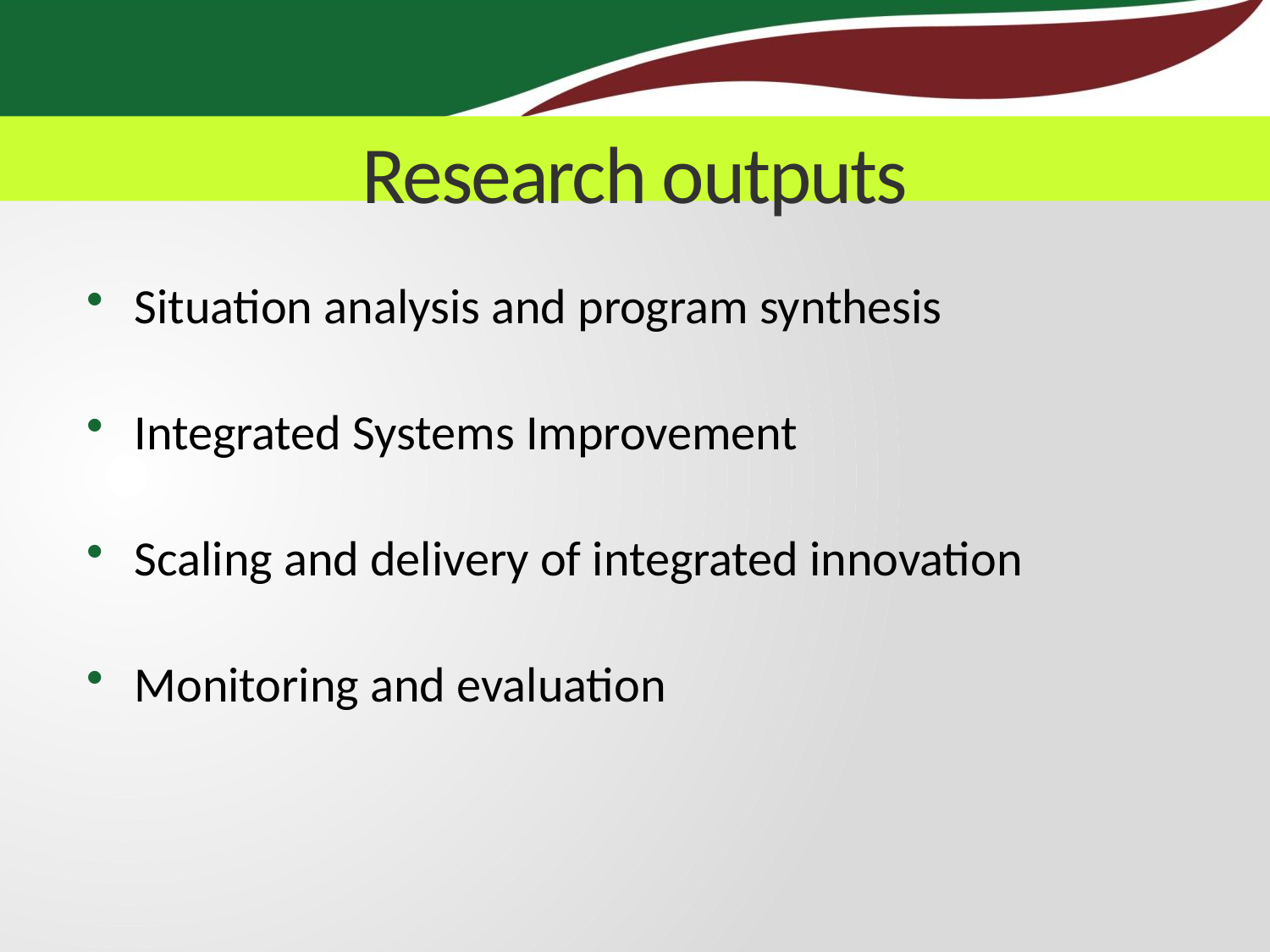

# Research outputs
Situation analysis and program synthesis

Integrated Systems Improvement

Scaling and delivery of integrated innovation

Monitoring and evaluation